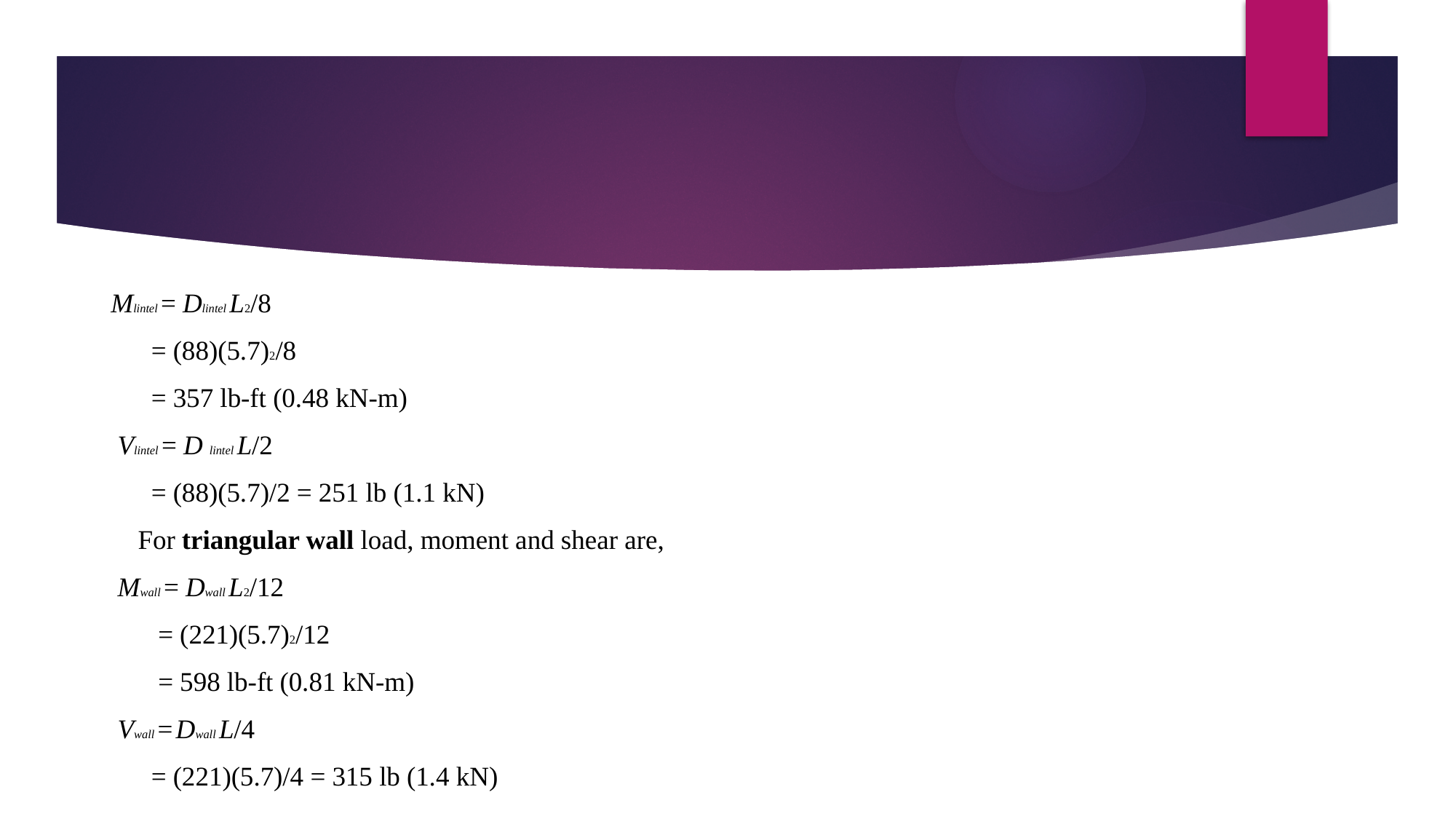

Mlintel = Dlintel L2/8
      = (88)(5.7)2/8
      = 357 lb-ft (0.48 kN-m)
 Vlintel = D lintel L/2
      = (88)(5.7)/2 = 251 lb (1.1 kN)
    For triangular wall load, moment and shear are,
 Mwall = Dwall L2/12
       = (221)(5.7)2/12
       = 598 lb-ft (0.81 kN-m)
 Vwall = Dwall L/4
      = (221)(5.7)/4 = 315 lb (1.4 kN)